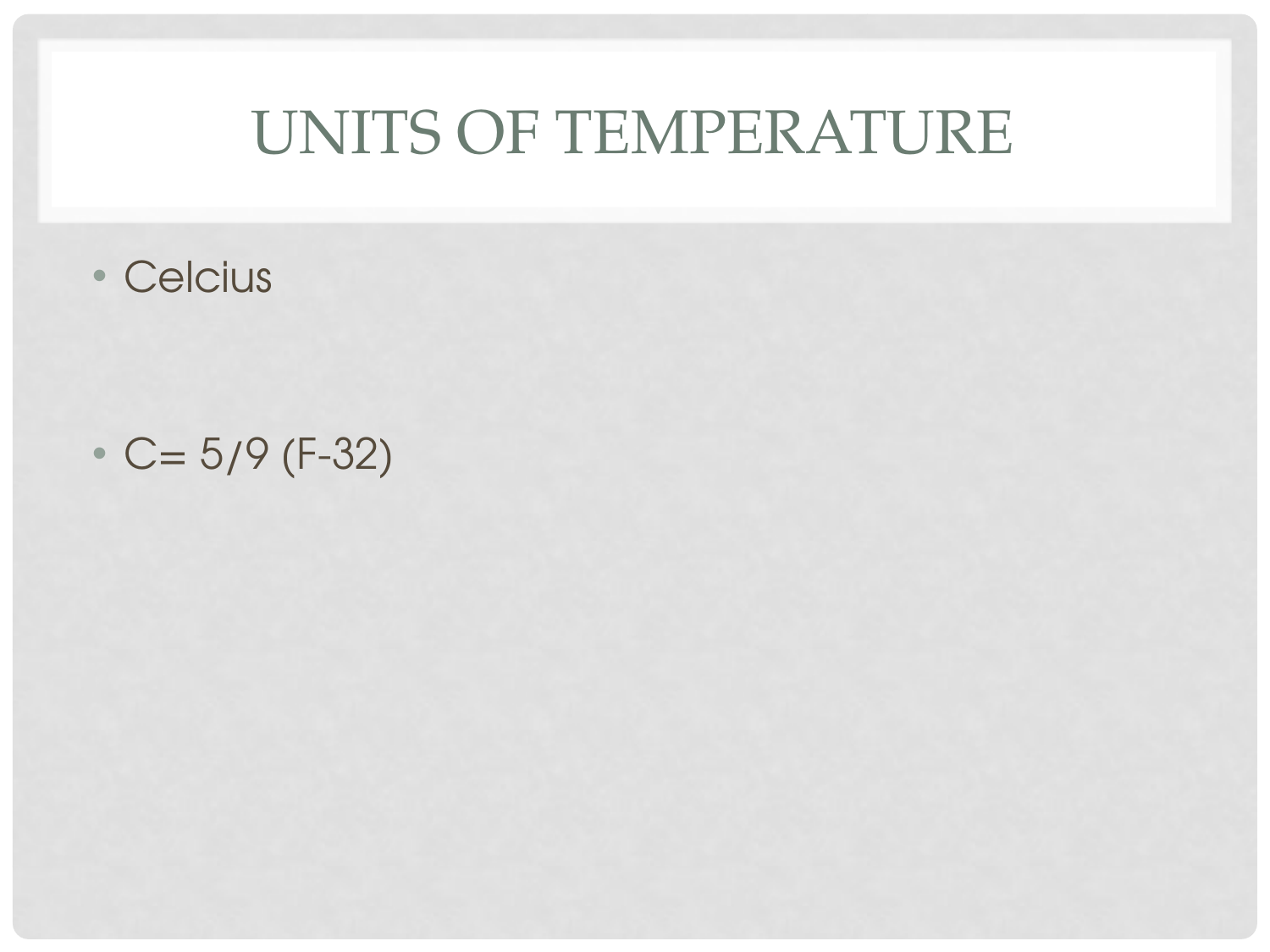

# Units of Temperature
Celcius

C= 5/9 (F-32)